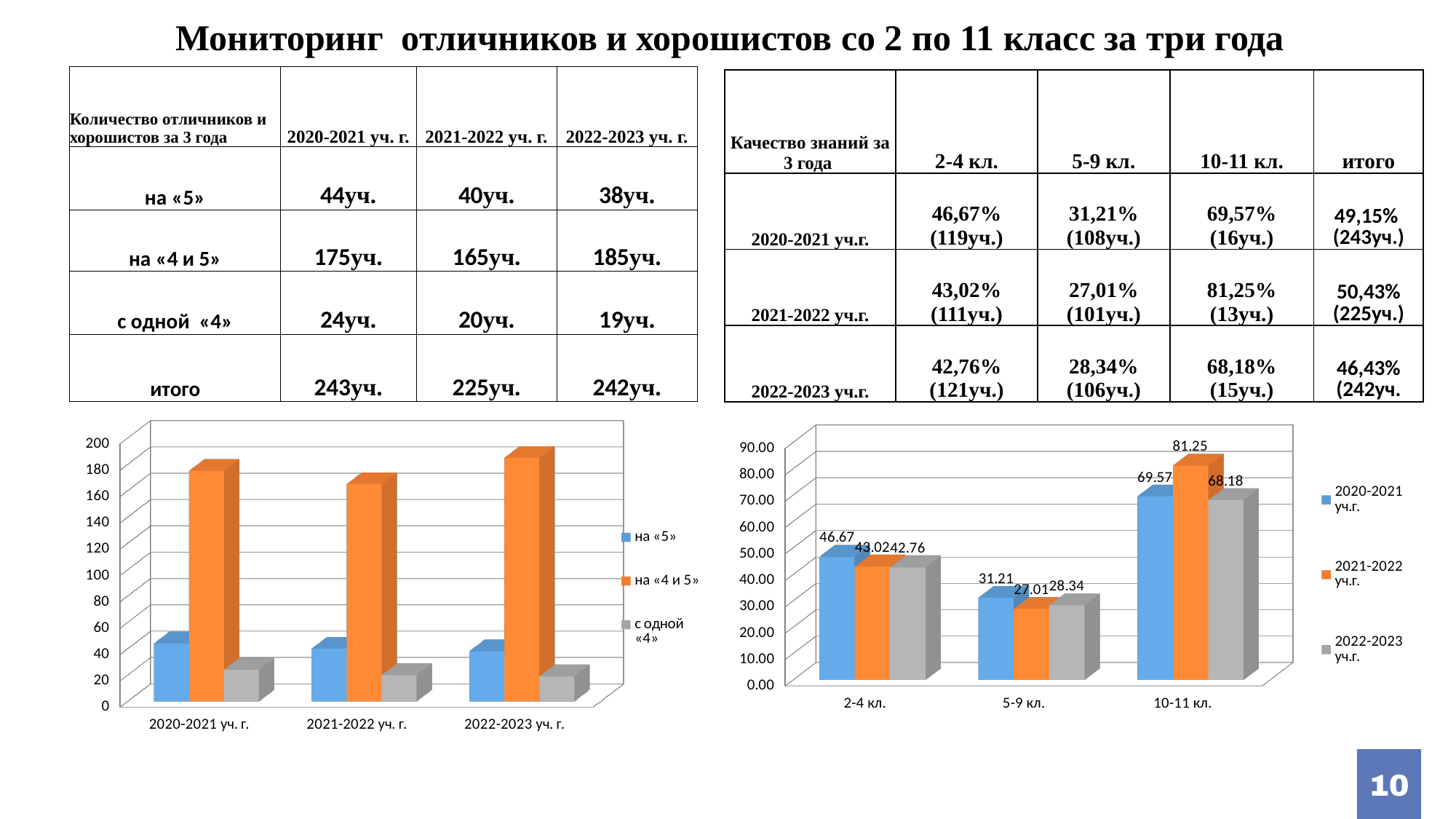

# Мониторинг  отличников и хорошистов со 2 по 11 класс за три года
| Количество отличников и хорошистов за 3 года | 2020-2021 уч. г. | 2021-2022 уч. г. | 2022-2023 уч. г. |
| --- | --- | --- | --- |
| на «5» | 44уч. | 40уч. | 38уч. |
| на «4 и 5» | 175уч. | 165уч. | 185уч. |
| с одной «4» | 24уч. | 20уч. | 19уч. |
| итого | 243уч. | 225уч. | 242уч. |
| Качество знаний за 3 года | 2-4 кл. | 5-9 кл. | 10-11 кл. | итого |
| --- | --- | --- | --- | --- |
| 2020-2021 уч.г. | 46,67% (119уч.) | 31,21% (108уч.) | 69,57% (16уч.) | 49,15% (243уч.) |
| 2021-2022 уч.г. | 43,02% (111уч.) | 27,01% (101уч.) | 81,25% (13уч.) | 50,43% (225уч.) |
| 2022-2023 уч.г. | 42,76% (121уч.) | 28,34% (106уч.) | 68,18% (15уч.) | 46,43% (242уч. |

[unsupported chart]

[unsupported chart]

10